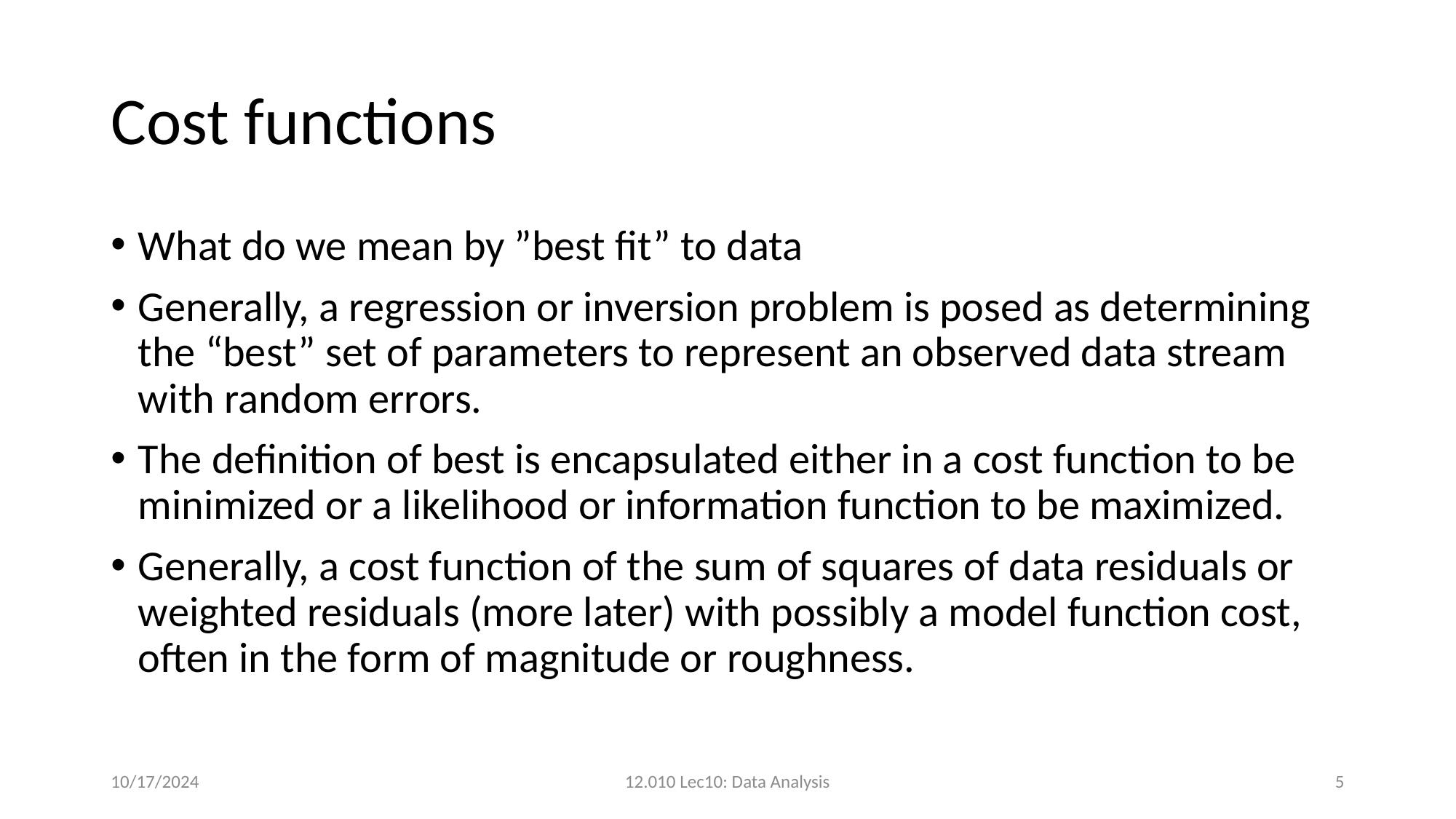

# Cost functions
What do we mean by ”best fit” to data
Generally, a regression or inversion problem is posed as determining the “best” set of parameters to represent an observed data stream with random errors.
The definition of best is encapsulated either in a cost function to be minimized or a likelihood or information function to be maximized.
Generally, a cost function of the sum of squares of data residuals or weighted residuals (more later) with possibly a model function cost, often in the form of magnitude or roughness.

10/17/2024
12.010 Lec10: Data Analysis
5